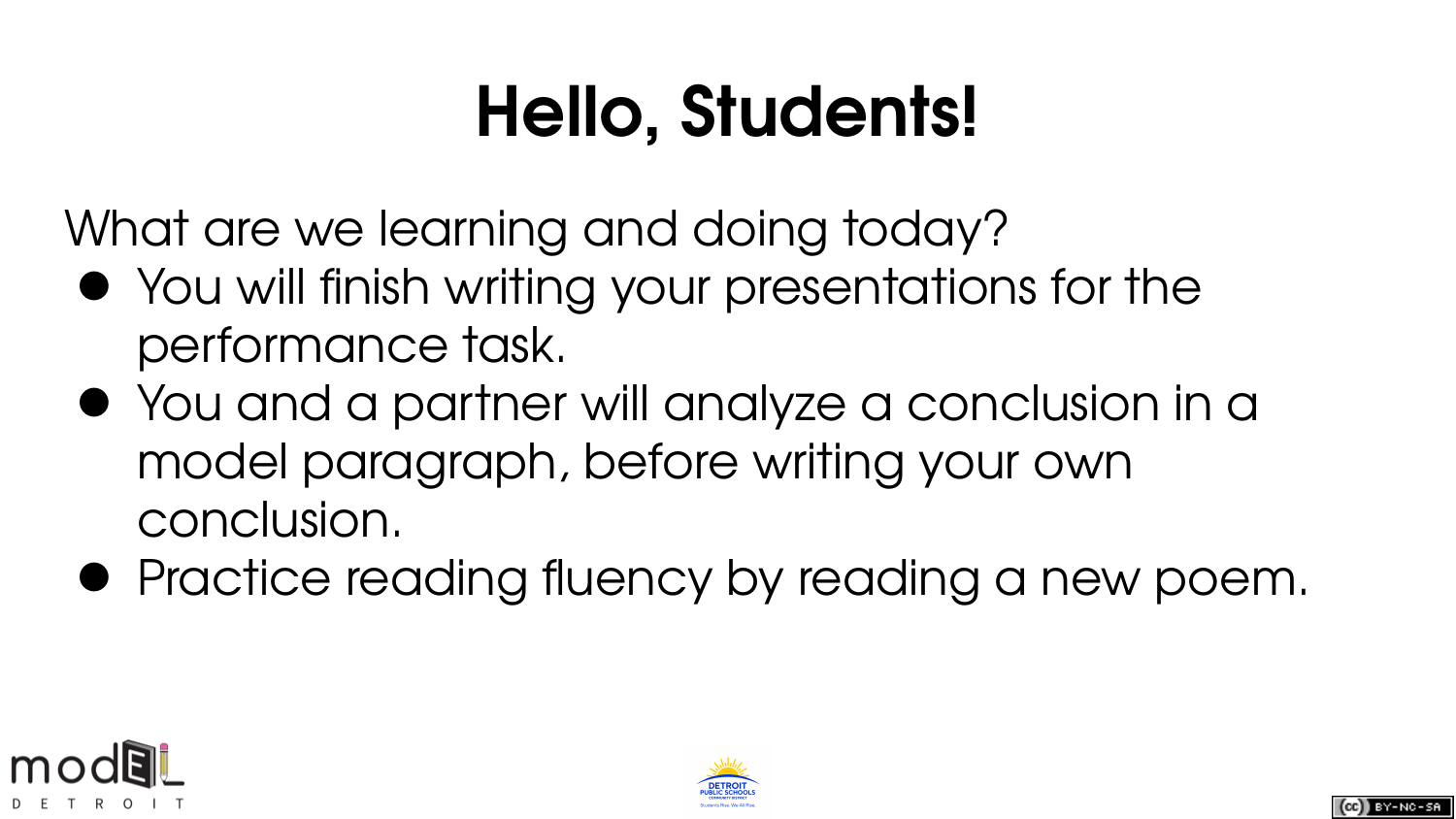

# Hello, Students!
What are we learning and doing today?
You will finish writing your presentations for the performance task.
You and a partner will analyze a conclusion in a model paragraph, before writing your own conclusion.
Practice reading fluency by reading a new poem.